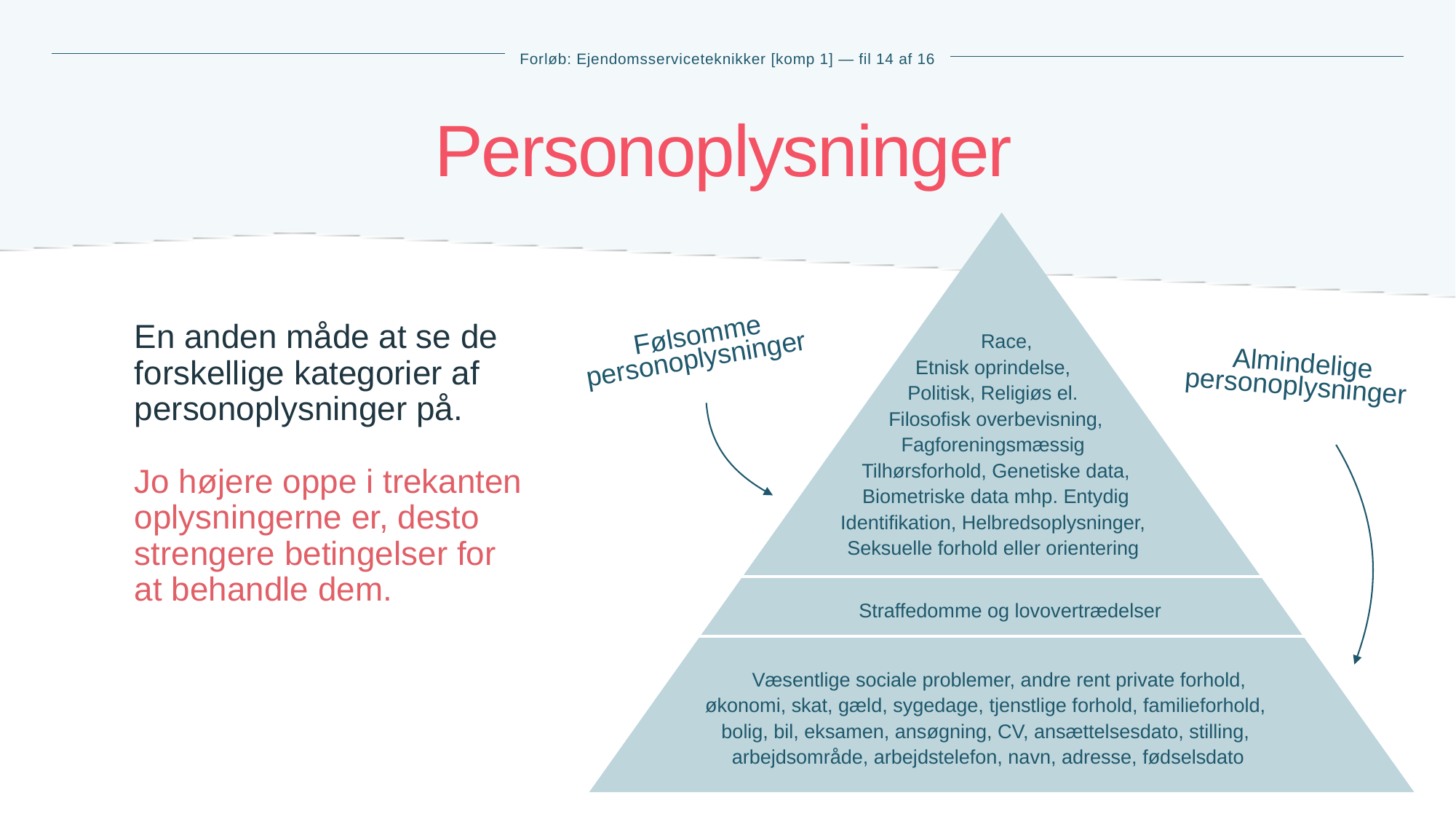

Personoplysninger

En anden måde at se de forskellige kategorier af personoplysninger på.
Jo højere oppe i trekanten oplysningerne er, desto strengere betingelser for
at behandle dem.

Race,
Etnisk oprindelse,
Politisk, Religiøs el.
Filosofisk overbevisning, Fagforeningsmæssig
Tilhørsforhold, Genetiske data, Biometriske data mhp. Entydig Identifikation, Helbredsoplysninger,
Seksuelle forhold eller orientering
Følsomme
personoplysninger
Almindelige
personoplysninger

Straffedomme og lovovertrædelser

Væsentlige sociale problemer, andre rent private forhold,
økonomi, skat, gæld, sygedage, tjenstlige forhold, familieforhold,
bolig, bil, eksamen, ansøgning, CV, ansættelsesdato, stilling,
arbejdsområde, arbejdstelefon, navn, adresse, fødselsdato